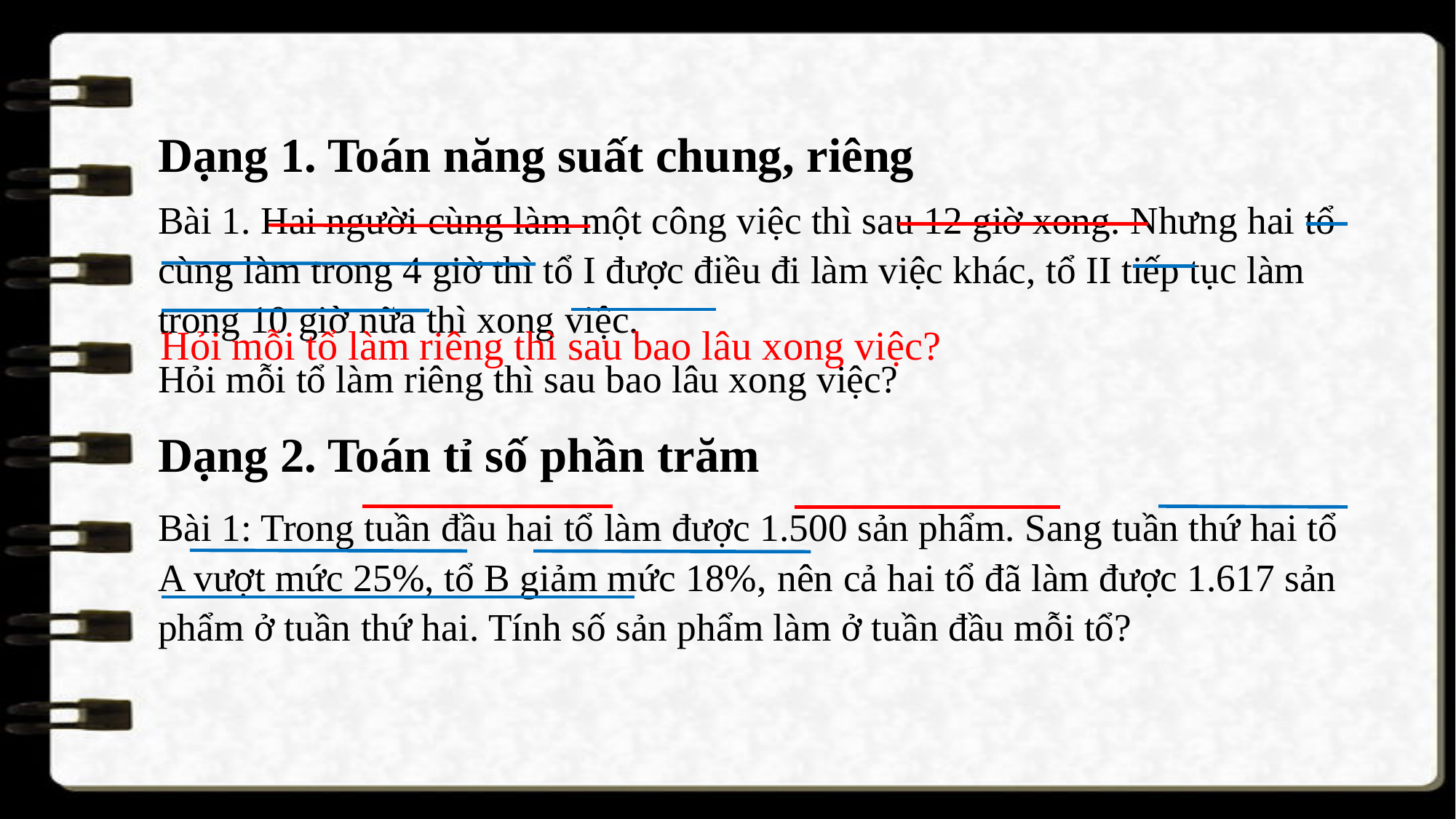

Dạng 1. Toán năng suất chung, riêng
Bài 1. Hai người cùng làm một công việc thì sau 12 giờ xong. Nhưng hai tổ cùng làm trong 4 giờ thì tổ I được điều đi làm việc khác, tổ II tiếp tục làm trong 10 giờ nữa thì xong việc.
Hỏi mỗi tổ làm riêng thì sau bao lâu xong việc?
Dạng 2. Toán tỉ số phần trăm
Bài 1: Trong tuần đầu hai tổ làm được 1.500 sản phẩm. Sang tuần thứ hai tổ A vượt mức 25%, tổ B giảm mức 18%, nên cả hai tổ đã làm được 1.617 sản phẩm ở tuần thứ hai. Tính số sản phẩm làm ở tuần đầu mỗi tổ?

Hỏi mỗi tổ làm riêng thì sau bao lâu xong việc?